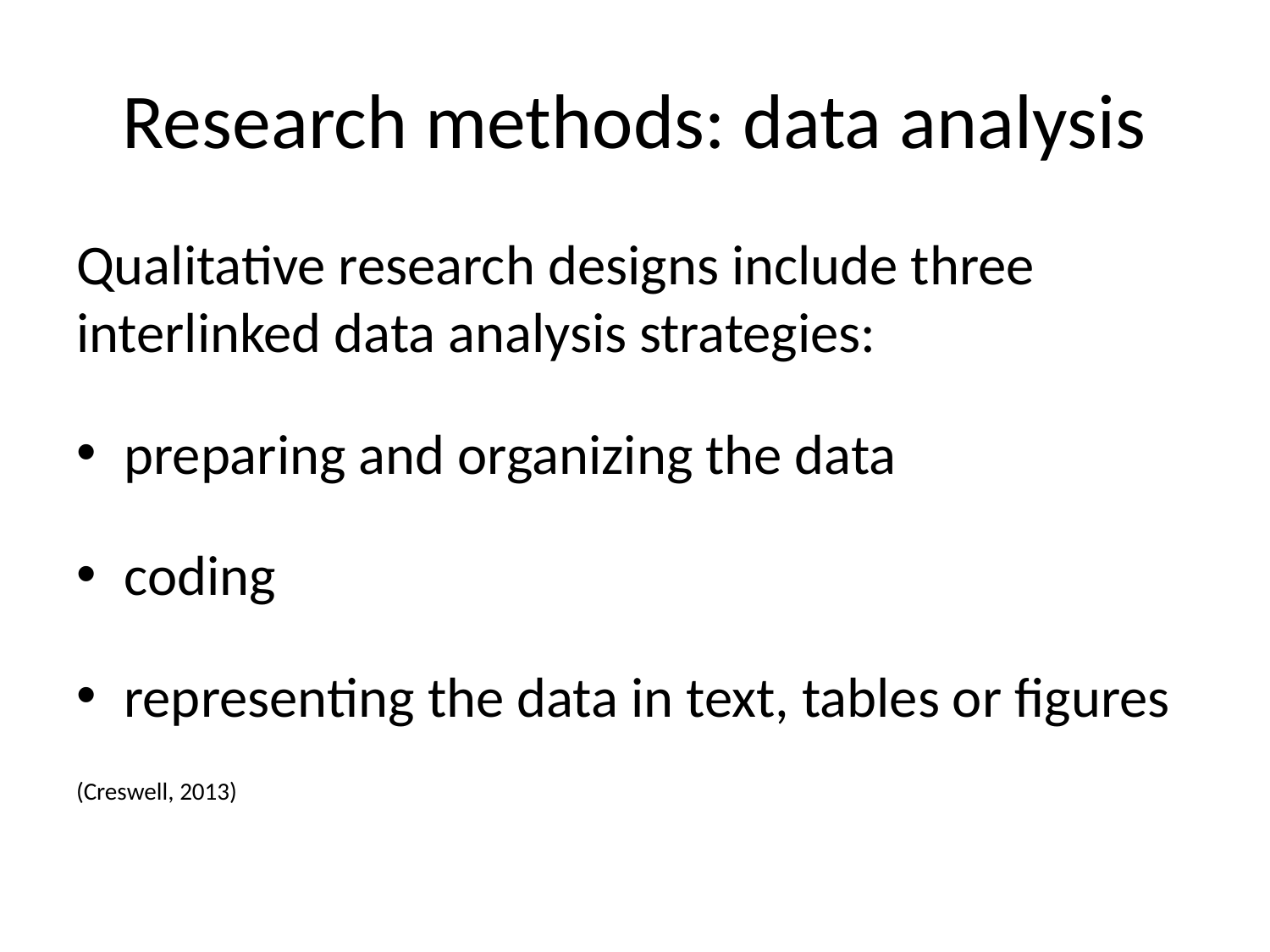

# Research methods: data analysis
Qualitative research designs include three interlinked data analysis strategies:
preparing and organizing the data
coding
representing the data in text, tables or figures
(Creswell, 2013)